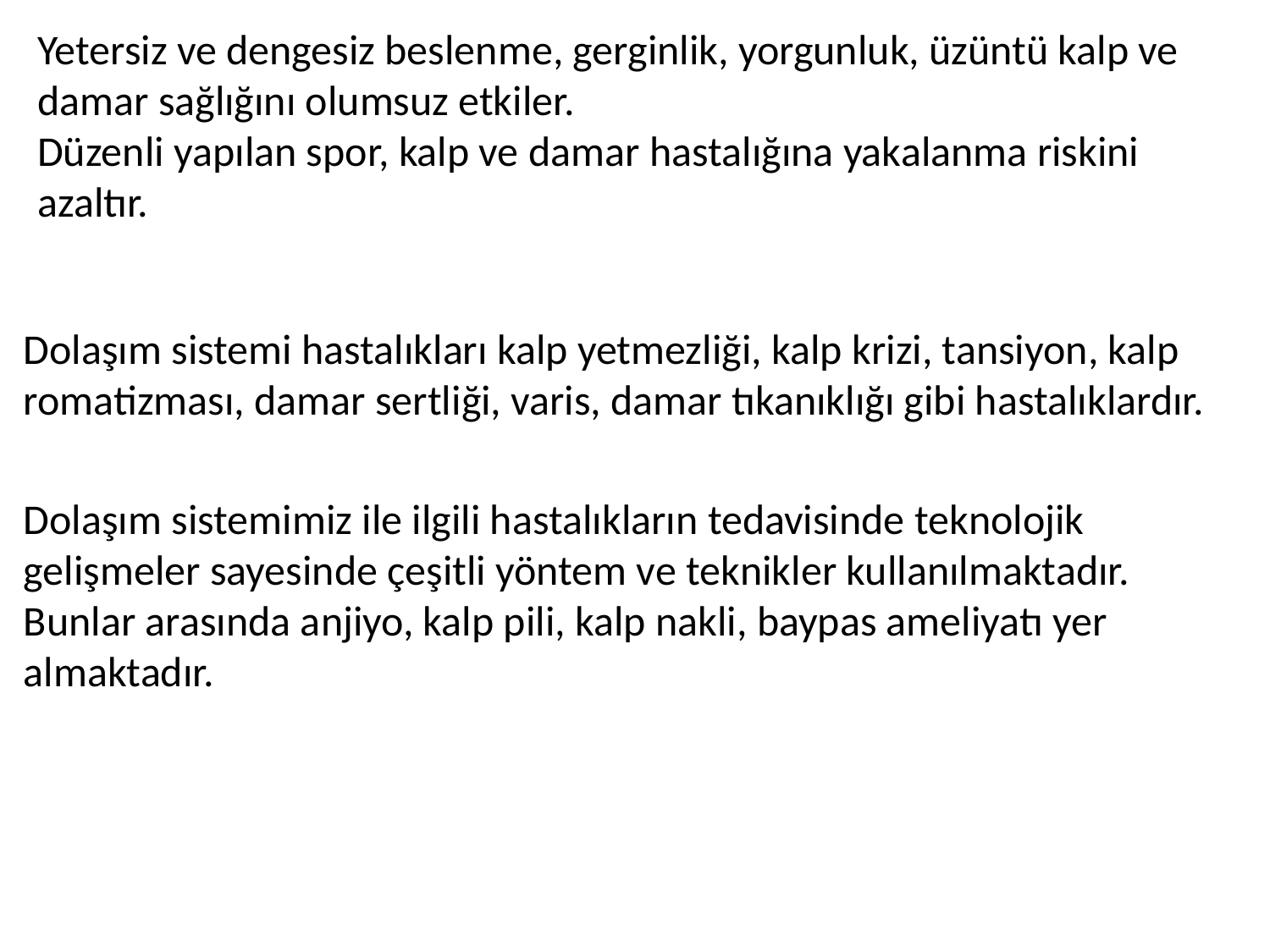

Yetersiz ve dengesiz beslenme, gerginlik, yorgunluk, üzüntü kalp ve damar sağlığını olumsuz etkiler.
Düzenli yapılan spor, kalp ve damar hastalığına yakalanma riskini azaltır.
Dolaşım sistemi hastalıkları kalp yetmezliği, kalp krizi, tansiyon, kalp romatizması, damar sertliği, varis, damar tıkanıklığı gibi hastalıklardır.
Dolaşım sistemimiz ile ilgili hastalıkların tedavisinde teknolojik gelişmeler sayesinde çeşitli yöntem ve teknikler kullanılmaktadır. Bunlar arasında anjiyo, kalp pili, kalp nakli, baypas ameliyatı yer almaktadır.